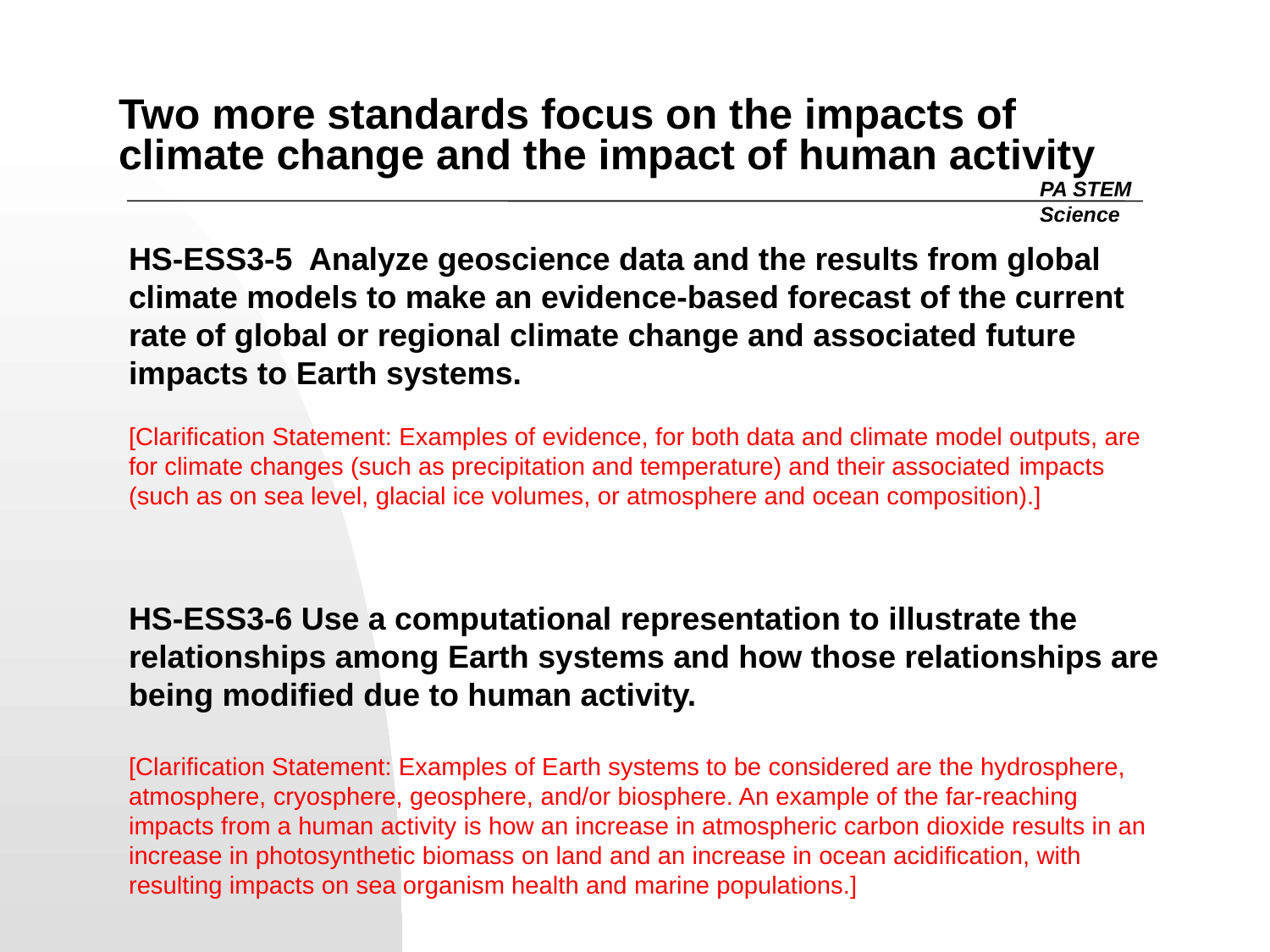

# Two more standards focus on the impacts of climate change and the impact of human activity
PA STEM
Science

HS-ESS3-5  Analyze geoscience data and the results from global climate models to make an evidence-based forecast of the current rate of global or regional climate change and associated future impacts to Earth systems.

[Clarification Statement: Examples of evidence, for both data and climate model outputs, are for climate changes (such as precipitation and temperature) and their associated impacts (such as on sea level, glacial ice volumes, or atmosphere and ocean composition).]

HS-ESS3-6 Use a computational representation to illustrate the relationships among Earth systems and how those relationships are being modified due to human activity.

[Clarification Statement: Examples of Earth systems to be considered are the hydrosphere, atmosphere, cryosphere, geosphere, and/or biosphere. An example of the far-reaching impacts from a human activity is how an increase in atmospheric carbon dioxide results in an increase in photosynthetic biomass on land and an increase in ocean acidification, with resulting impacts on sea organism health and marine populations.]